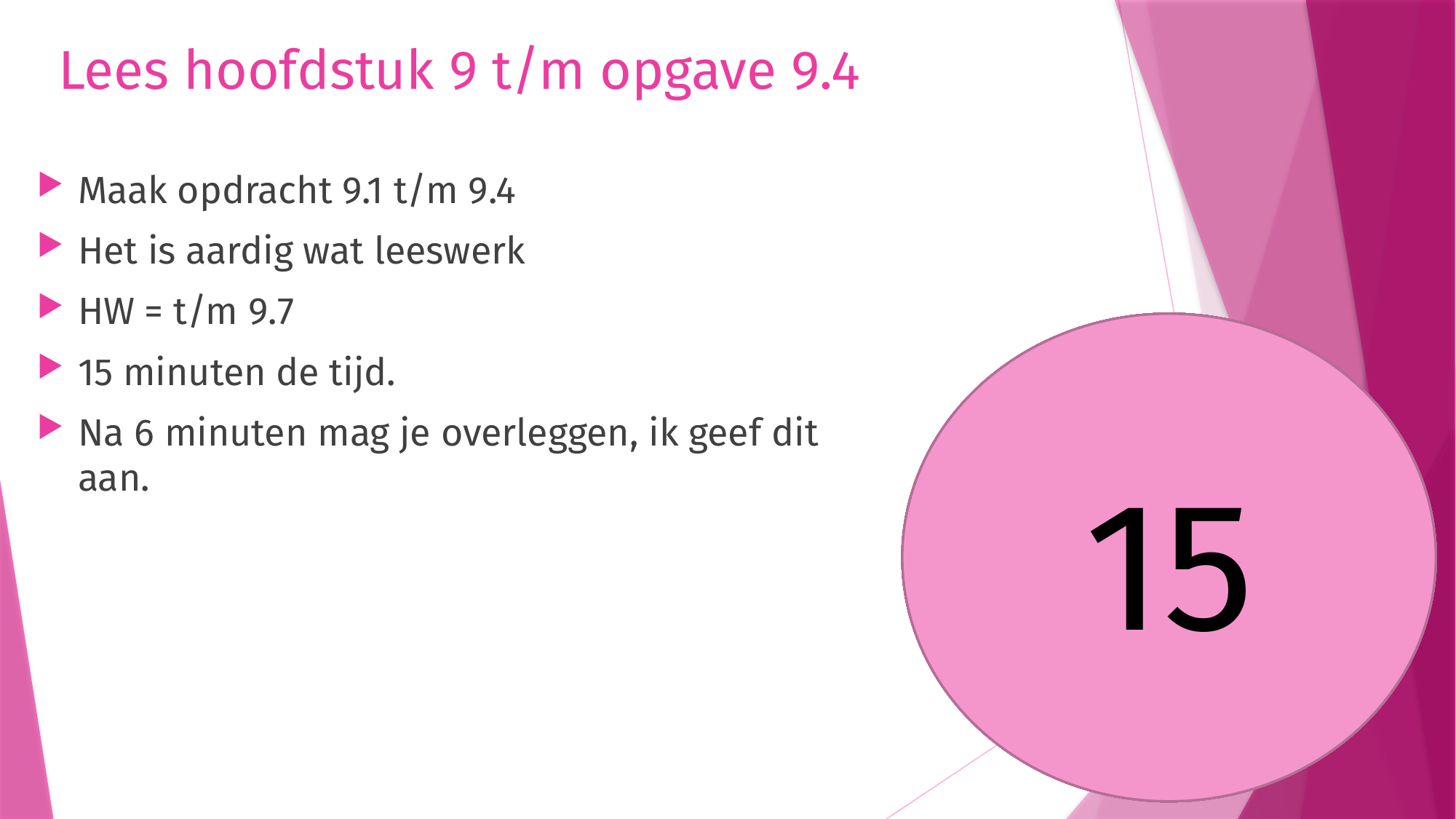

# Lees hoofdstuk 9 t/m opgave 9.4
Maak opdracht 9.1 t/m 9.4
Het is aardig wat leeswerk
HW = t/m 9.7
15 minuten de tijd.
Na 6 minuten mag je overleggen, ik geef dit aan.
15
14
13
12
10
11
9
8
5
6
7
4
3
1
2